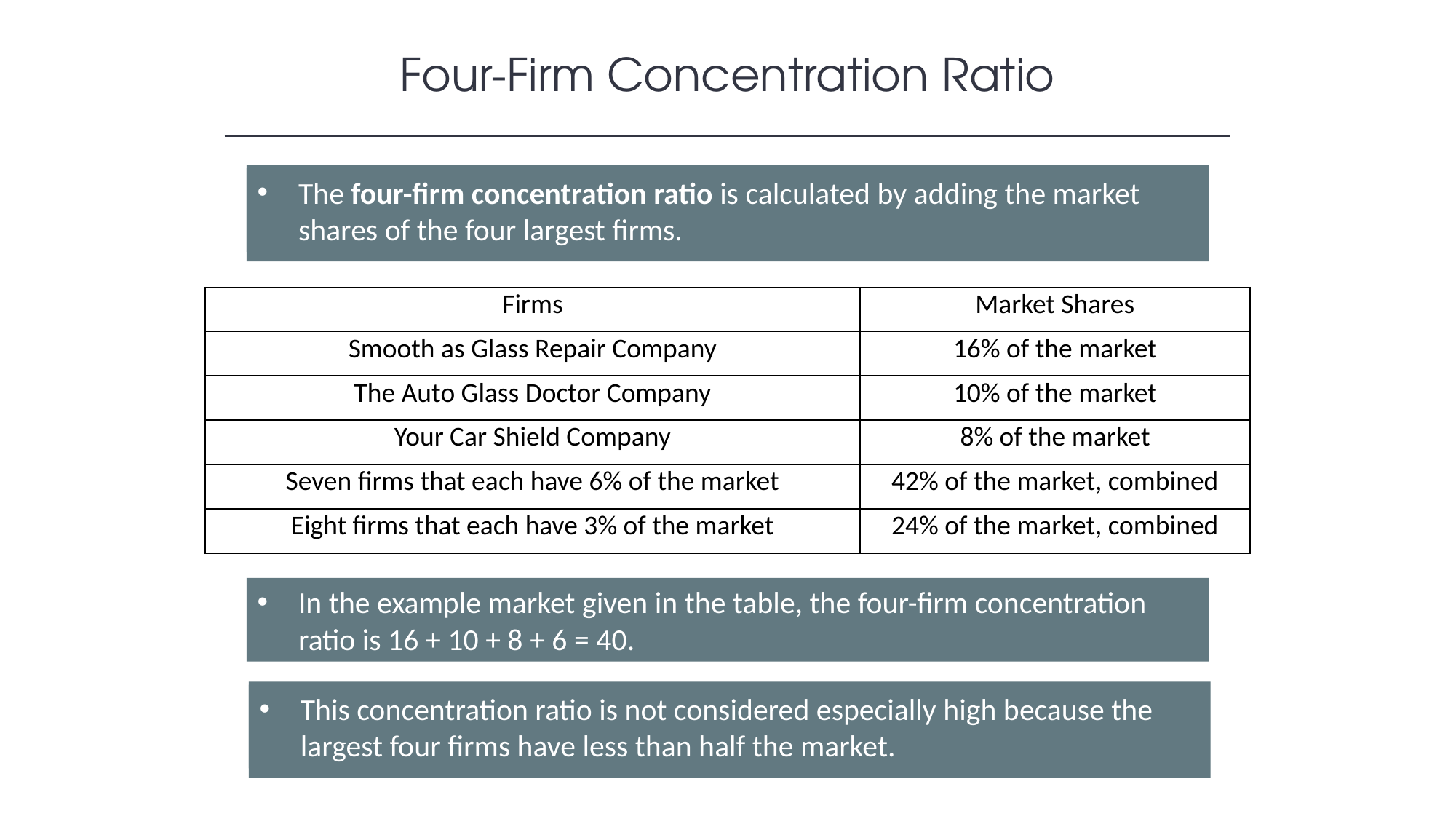

Four-Firm Concentration Ratio

The four-firm concentration ratio is calculated by adding the market shares of the four largest firms.
| Firms | Market Shares |
| --- | --- |
| Smooth as Glass Repair Company | 16% of the market |
| The Auto Glass Doctor Company | 10% of the market |
| Your Car Shield Company | 8% of the market |
| Seven firms that each have 6% of the market | 42% of the market, combined |
| Eight firms that each have 3% of the market | 24% of the market, combined |
In the example market given in the table, the four-firm concentration ratio is 16 + 10 + 8 + 6 = 40.

This concentration ratio is not considered especially high because the largest four firms have less than half the market.